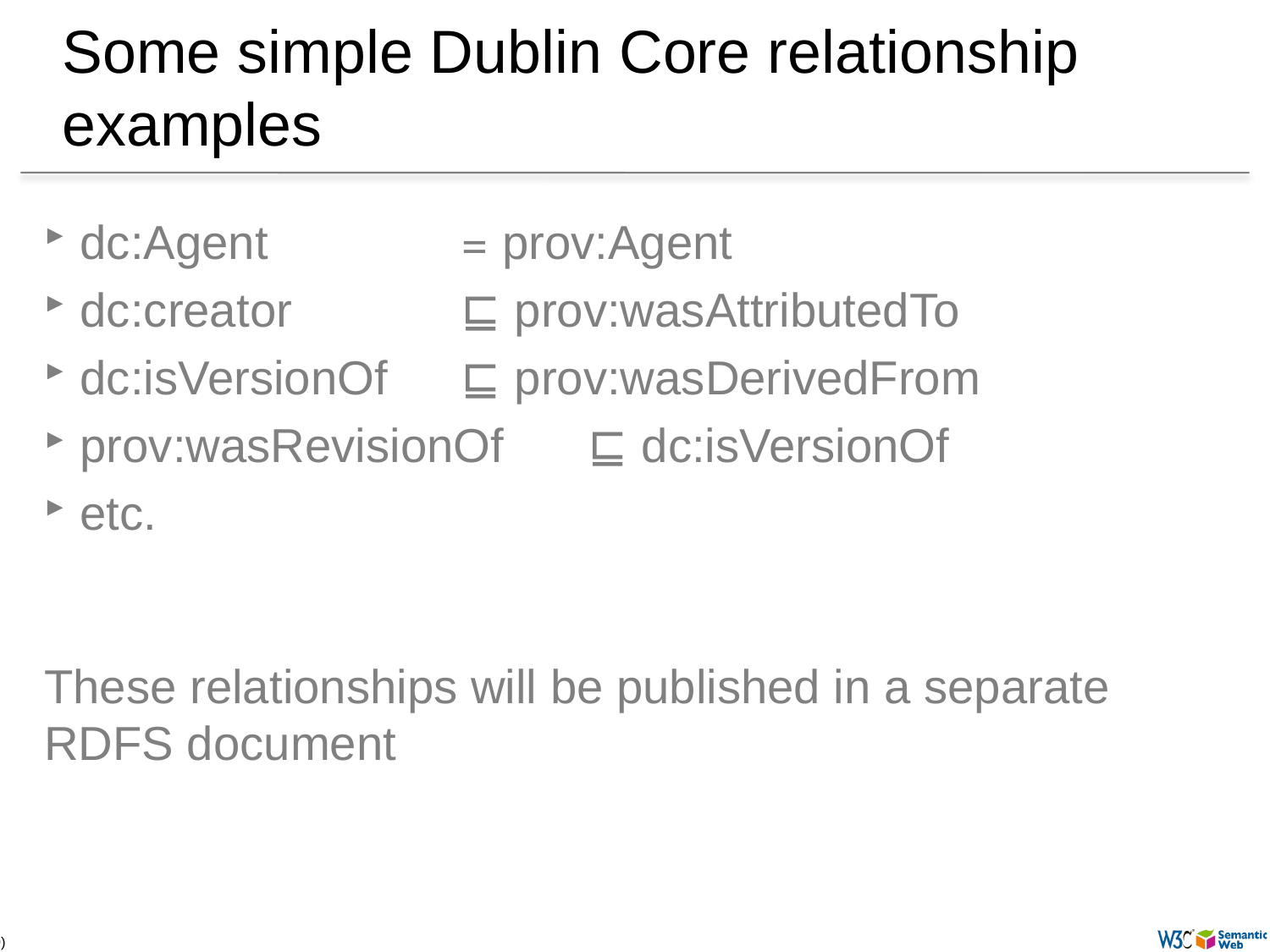

# Some simple Dublin Core relationship examples
dc:Agent		= prov:Agent
dc:creator		⊑ prov:wasAttributedTo
dc:isVersionOf	⊑ prov:wasDerivedFrom
prov:wasRevisionOf	⊑ dc:isVersionOf
etc.
These relationships will be published in a separate RDFS document